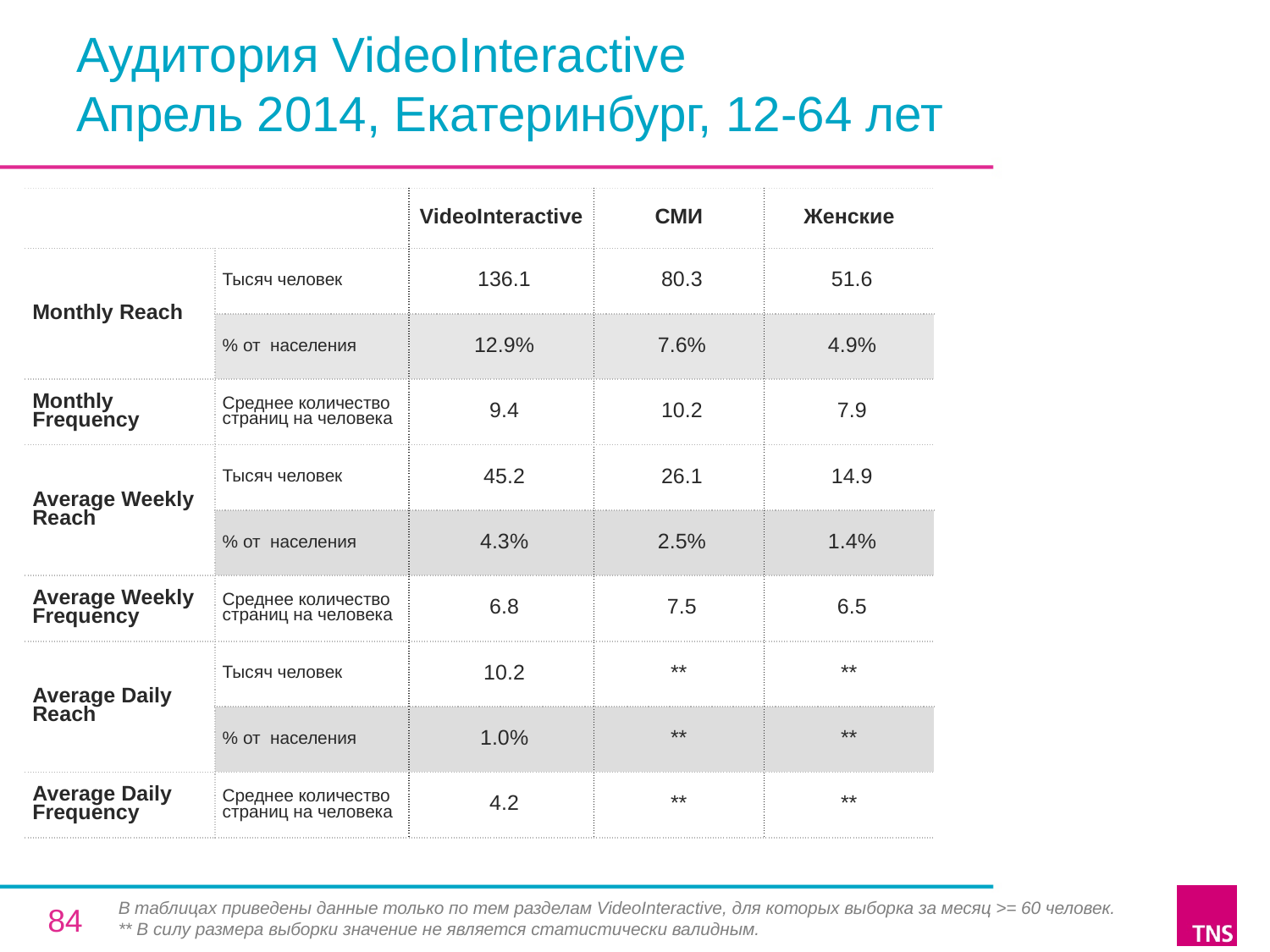

# Аудитория VideoInteractive Апрель 2014, Екатеринбург, 12-64 лет
|  |  | VideoInteractive | СМИ | Женские |
| --- | --- | --- | --- | --- |
| Monthly Reach | Тысяч человек | 136.1 | 80.3 | 51.6 |
|  | % от населения | 12.9% | 7.6% | 4.9% |
| Monthly Frequency | Среднее количество страниц на человека | 9.4 | 10.2 | 7.9 |
| Average Weekly Reach | Тысяч человек | 45.2 | 26.1 | 14.9 |
|  | % от населения | 4.3% | 2.5% | 1.4% |
| Average Weekly Frequency | Среднее количество страниц на человека | 6.8 | 7.5 | 6.5 |
| Average Daily Reach | Тысяч человек | 10.2 | \*\* | \*\* |
|  | % от населения | 1.0% | \*\* | \*\* |
| Average Daily Frequency | Среднее количество страниц на человека | 4.2 | \*\* | \*\* |
В таблицах приведены данные только по тем разделам VideoInteractive, для которых выборка за месяц >= 60 человек.
** В силу размера выборки значение не является статистически валидным.
84